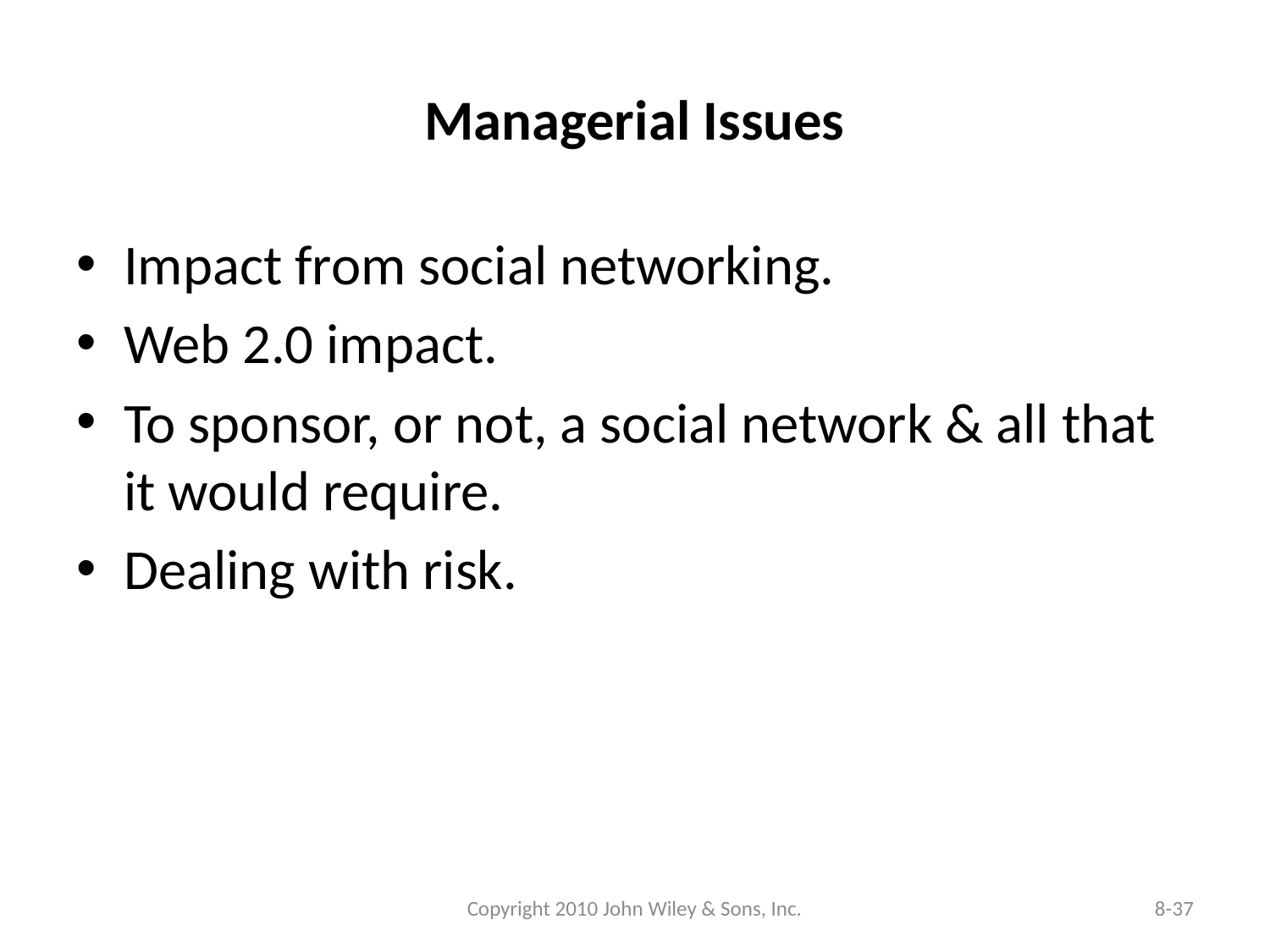

# Managerial Issues
Impact from social networking.
Web 2.0 impact.
To sponsor, or not, a social network & all that it would require.
Dealing with risk.
Copyright 2010 John Wiley & Sons, Inc.
8-37